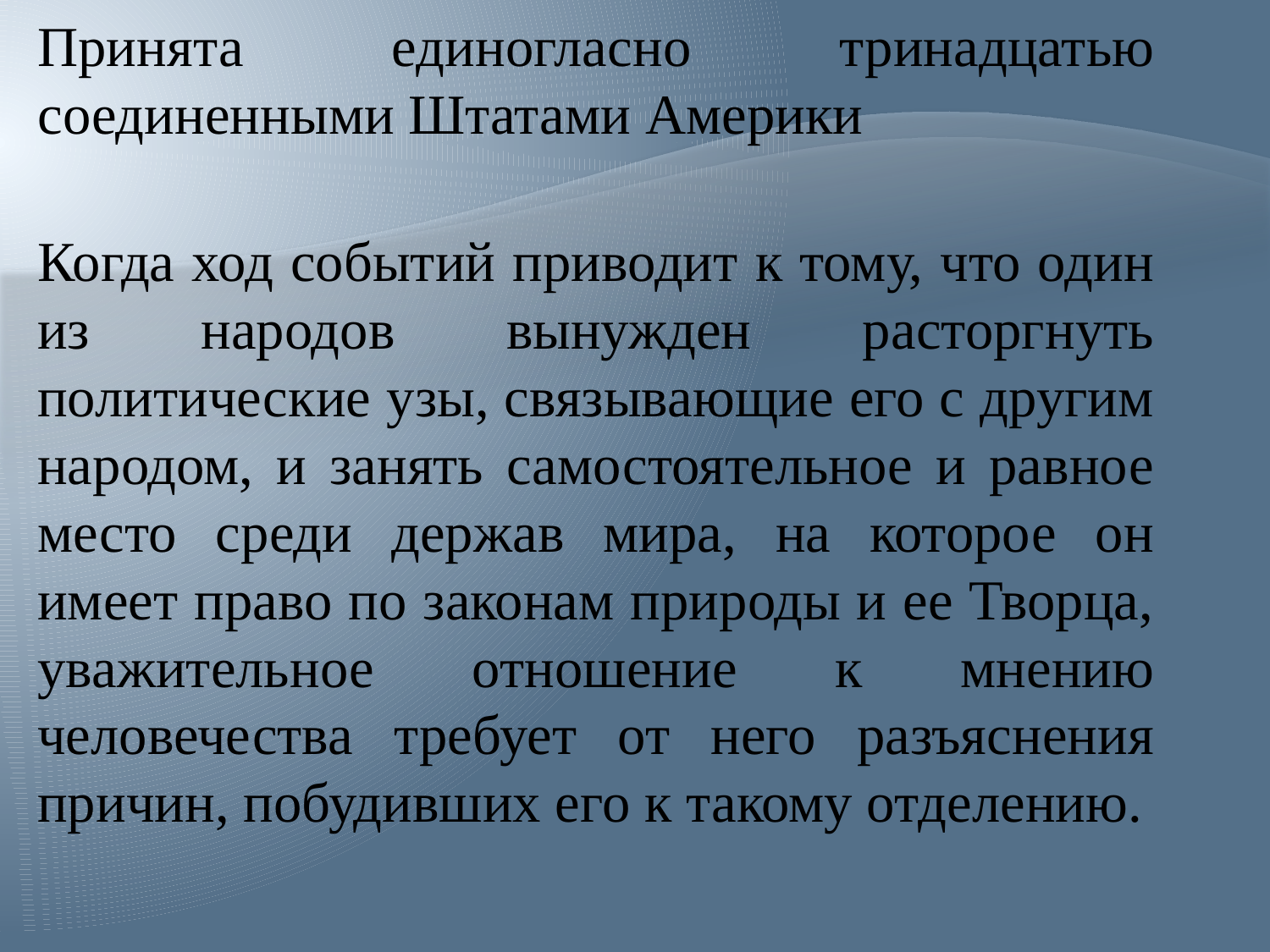

Принята единогласно тринадцатью соединенными Штатами Америки
Когда ход событий приводит к тому, что один из народов вынужден расторгнуть политические узы, связывающие его с другим народом, и занять самостоятельное и равное место среди держав мира, на которое он имеет право по законам природы и ее Творца, уважительное отношение к мнению человечества требует от него разъяснения причин, побудивших его к такому отделению.